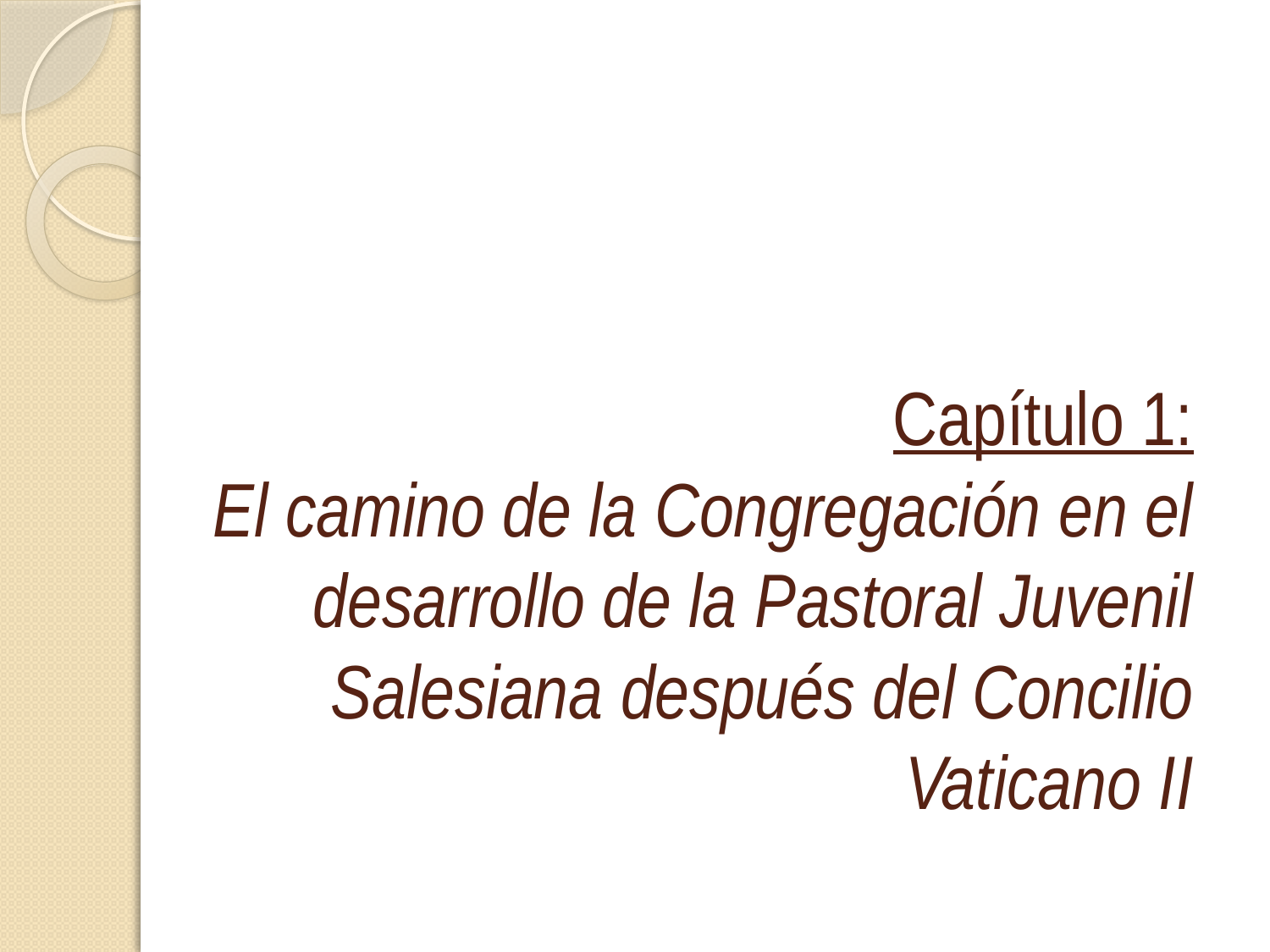

# Capítulo 1: El camino de la Congregación en el desarrollo de la Pastoral Juvenil Salesiana después del Concilio Vaticano II